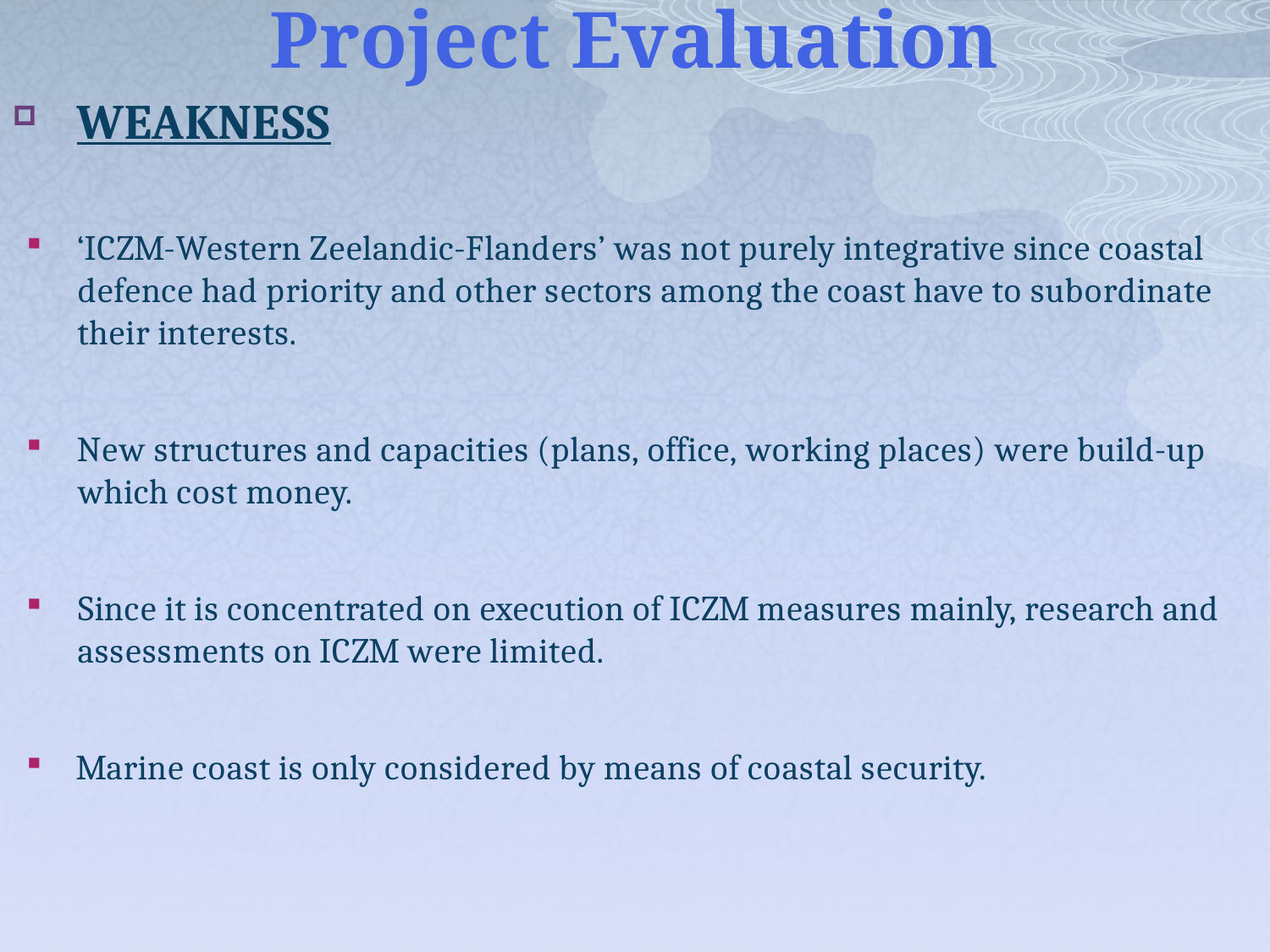

# Project Evaluation
WEAKNESS

‘ICZM-Western Zeelandic-Flanders’ was not purely integrative since coastal defence had priority and other sectors among the coast have to subordinate their interests.

New structures and capacities (plans, office, working places) were build-up which cost money.

Since it is concentrated on execution of ICZM measures mainly, research and assessments on ICZM were limited.

Marine coast is only considered by means of coastal security.